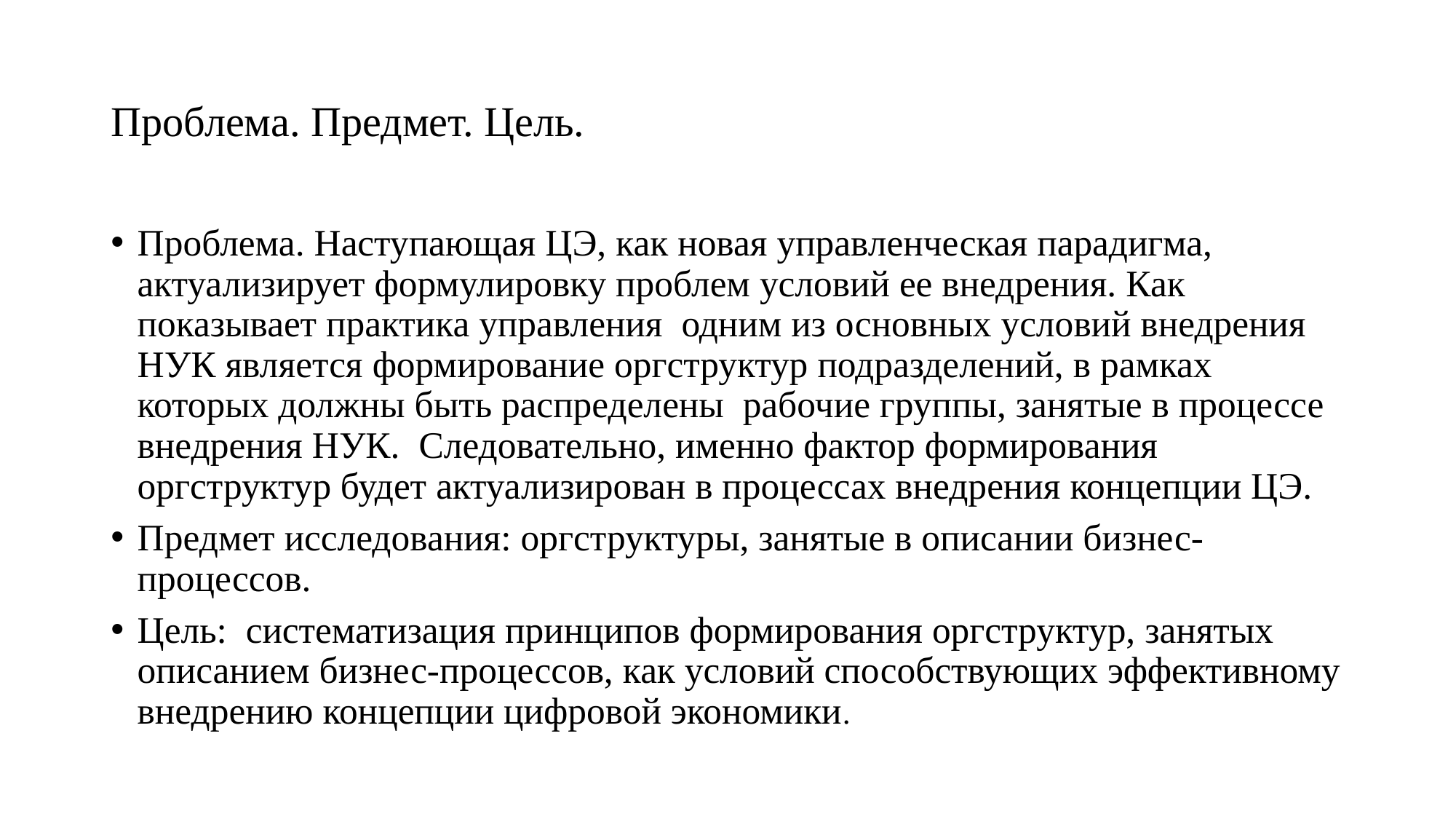

# Проблема. Предмет. Цель.
Проблема. Наступающая ЦЭ, как новая управленческая парадигма, актуализирует формулировку проблем условий ее внедрения. Как показывает практика управления  одним из основных условий внедрения НУК является формирование оргструктур подразделений, в рамках которых должны быть распределены  рабочие группы, занятые в процессе внедрения НУК.  Следовательно, именно фактор формирования оргструктур будет актуализирован в процессах внедрения концепции ЦЭ.
Предмет исследования: оргструктуры, занятые в описании бизнес-процессов.
Цель:  систематизация принципов формирования оргструктур, занятых описанием бизнес-процессов, как условий способствующих эффективному внедрению концепции цифровой экономики.